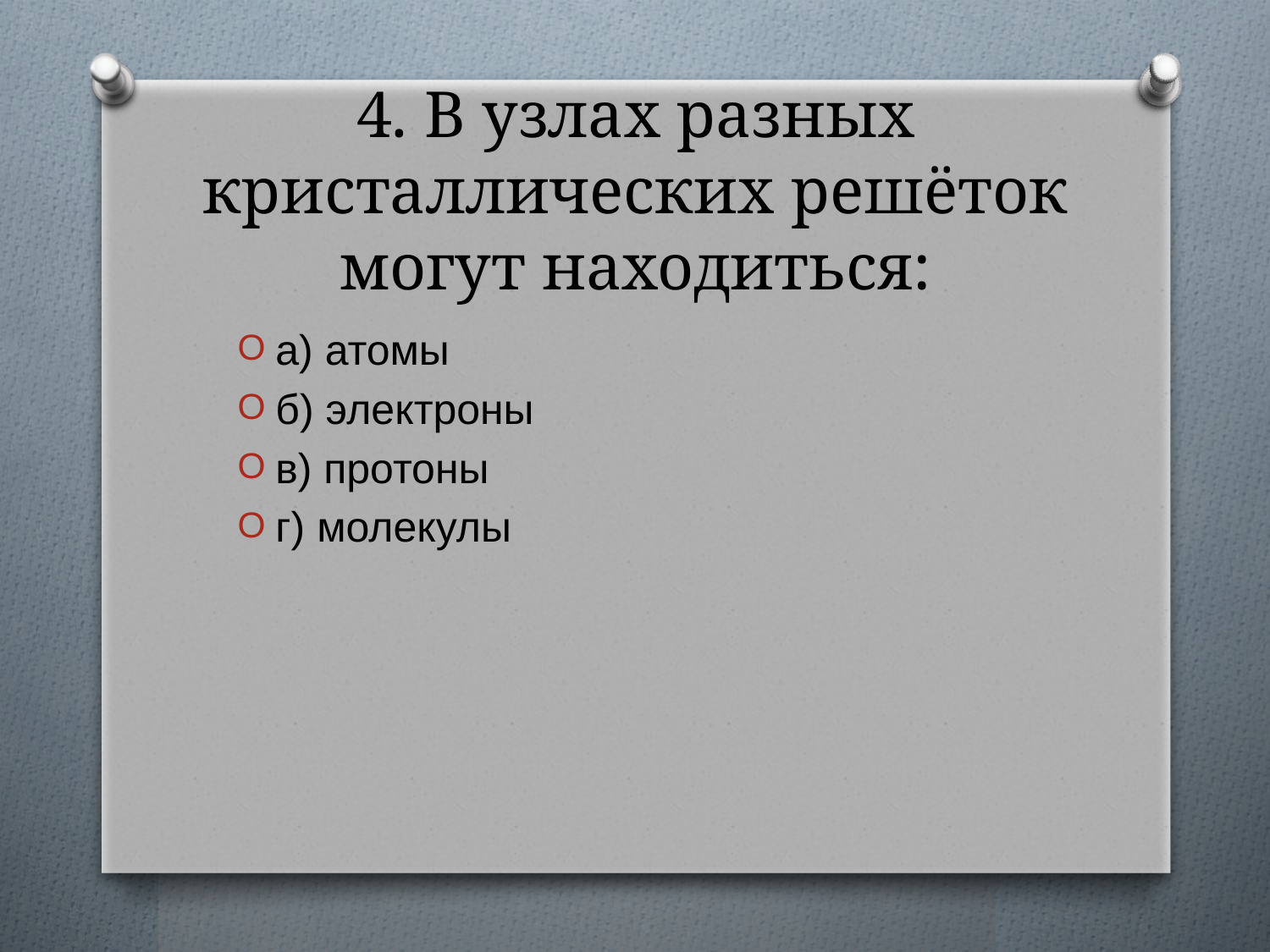

# 4. В узлах разных кристаллических решёток могут находиться:
а) атомы
б) электроны
в) протоны
г) молекулы